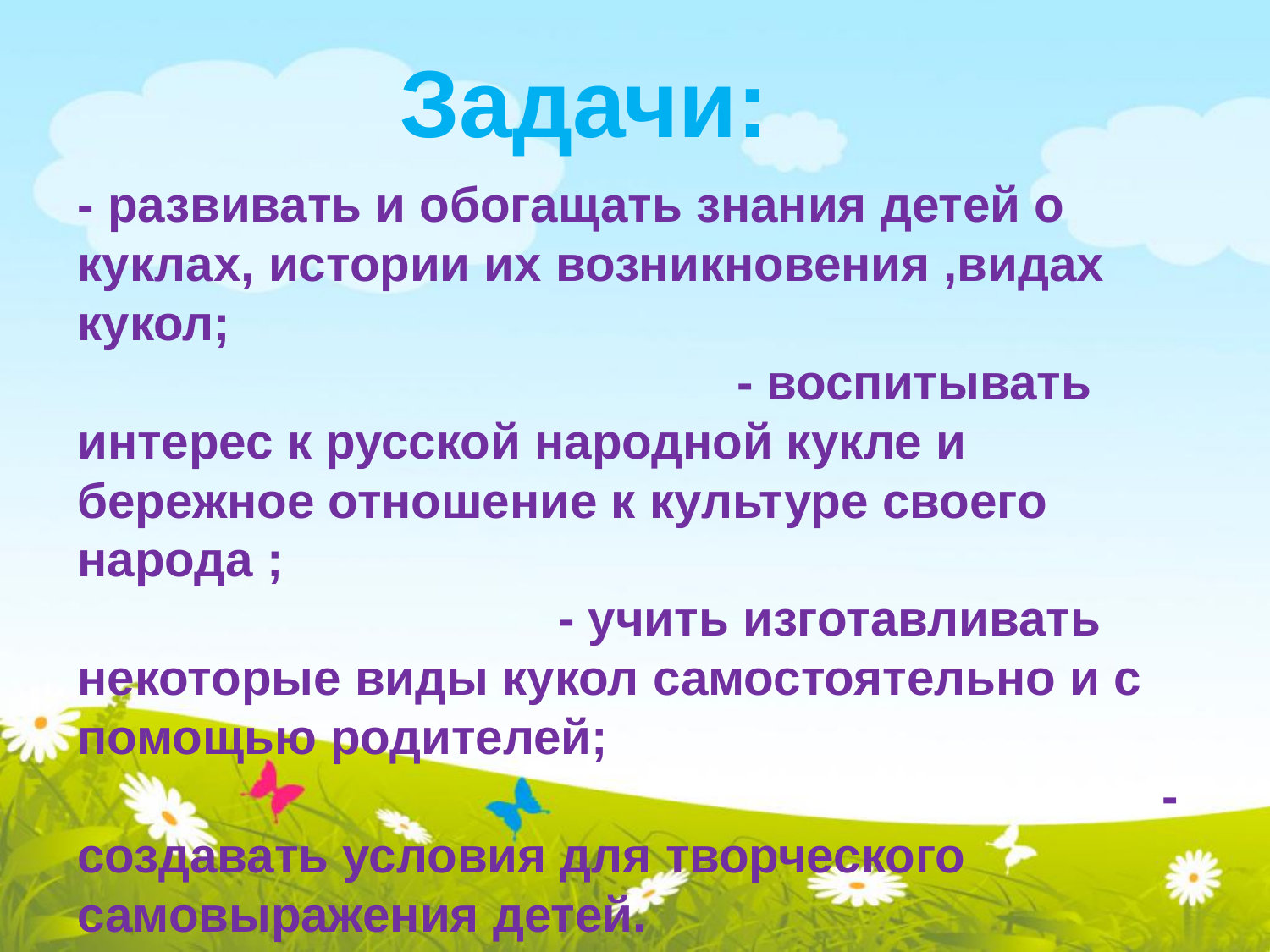

Задачи:
- развивать и обогащать знания детей о куклах, истории их возникновения ,видах кукол;                                                                                                                        - воспитывать интерес к русской народной кукле и бережное отношение к культуре своего  народа ;                                                                                                       - учить изготавливать некоторые виды кукол самостоятельно и с помощью родителей;                                                                                                                           - создавать условия для творческого самовыражения детей.